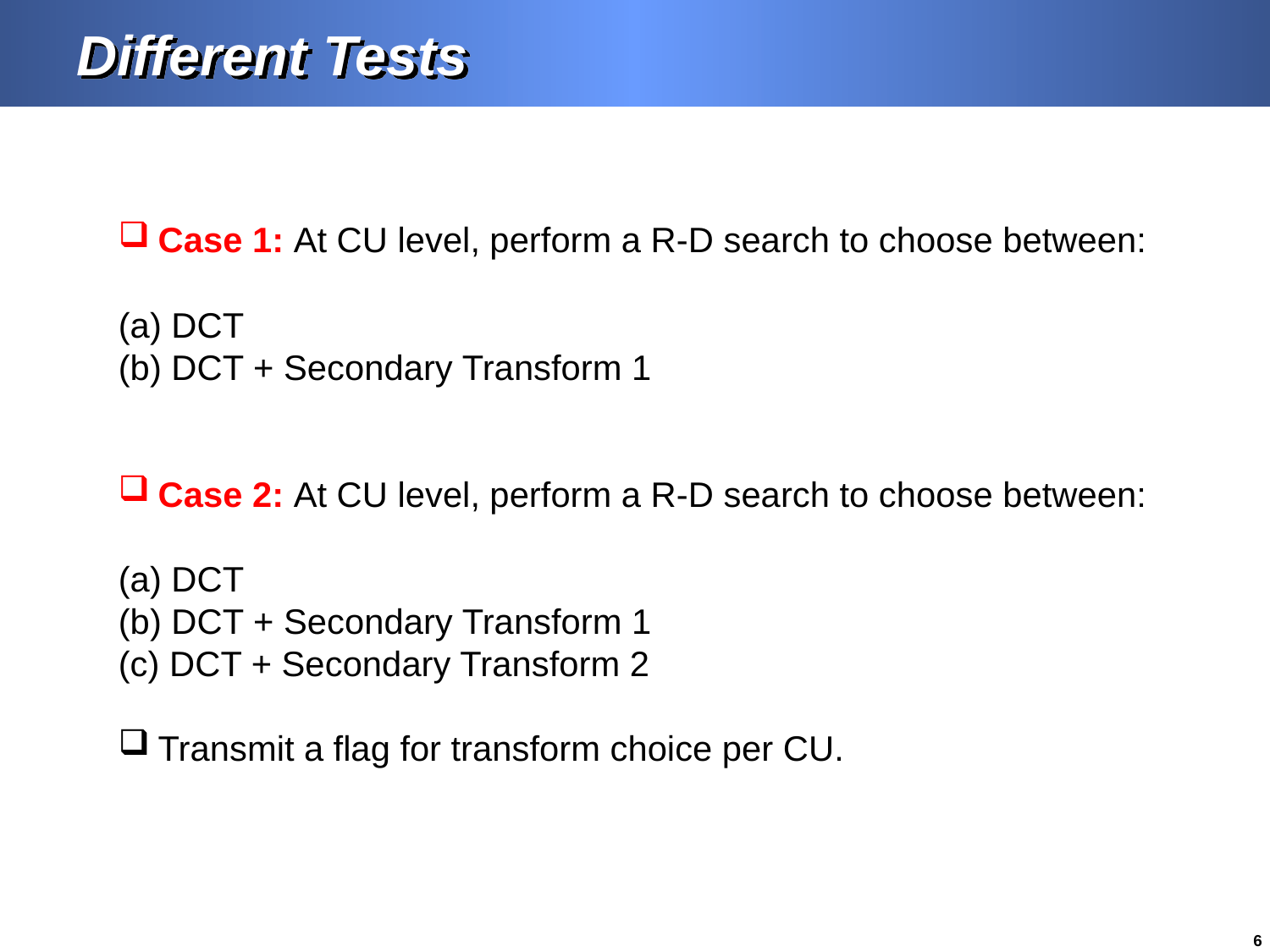

# Different Tests

Case 1: At CU level, perform a R-D search to choose between:

(a) DCT
(b) DCT + Secondary Transform 1

Case 2: At CU level, perform a R-D search to choose between:

(a) DCT
(b) DCT + Secondary Transform 1
(c) DCT + Secondary Transform 2

Transmit a flag for transform choice per CU.
6